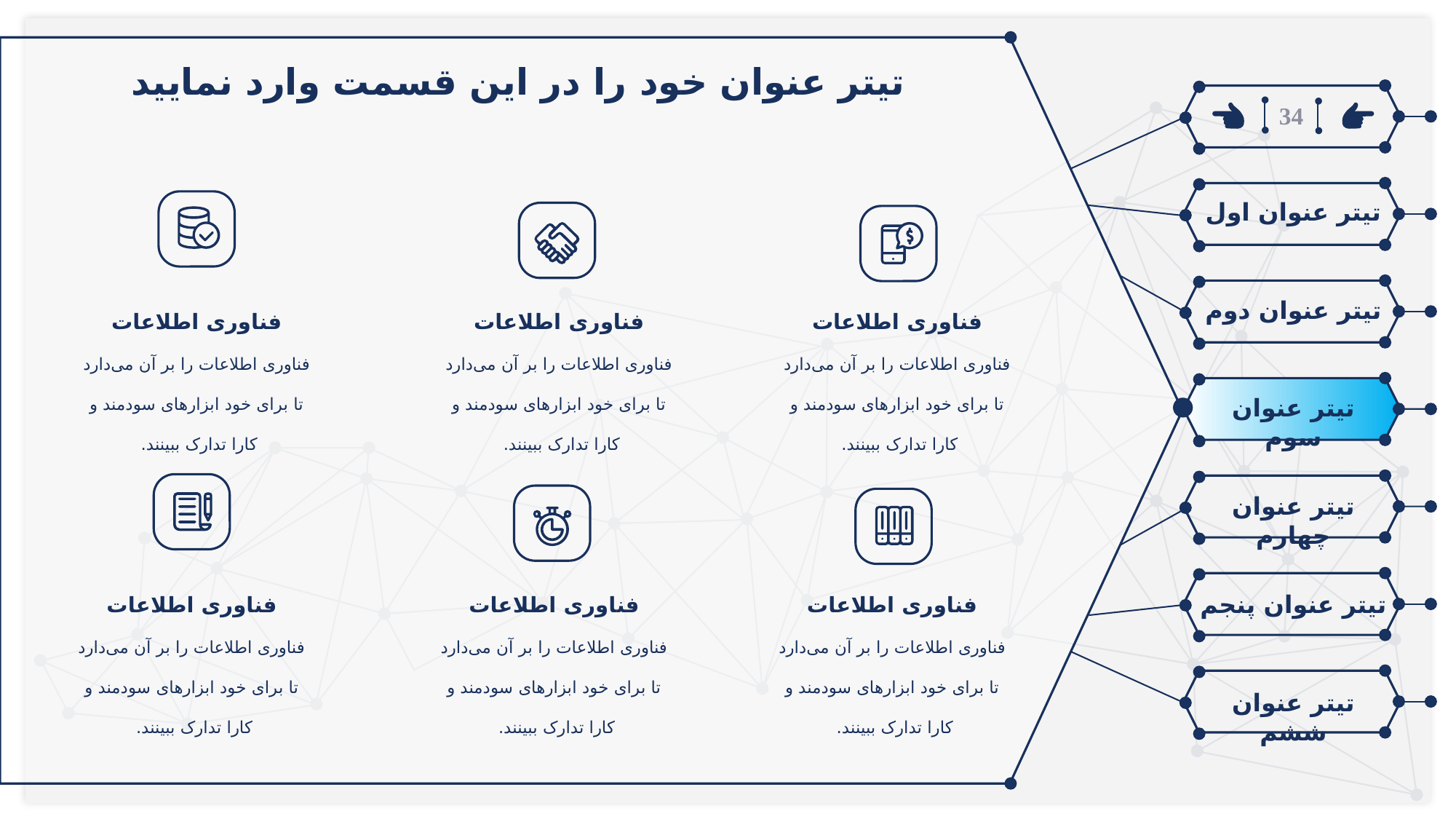

تیتر عنوان خود را در این قسمت وارد نمایید
34

تیتر عنوان اول

فناوری اطلاعات
فناوری اطلاعات را بر آن می‌دارد تا برای خود ابزارهای سودمند و کارا تدارک ببینند.
فناوری اطلاعات
فناوری اطلاعات را بر آن می‌دارد تا برای خود ابزارهای سودمند و کارا تدارک ببینند.
فناوری اطلاعات
فناوری اطلاعات را بر آن می‌دارد تا برای خود ابزارهای سودمند و کارا تدارک ببینند.
تیتر عنوان دوم
تیتر عنوان سوم

تیتر عنوان چهارم

فناوری اطلاعات
فناوری اطلاعات را بر آن می‌دارد تا برای خود ابزارهای سودمند و کارا تدارک ببینند.
فناوری اطلاعات
فناوری اطلاعات را بر آن می‌دارد تا برای خود ابزارهای سودمند و کارا تدارک ببینند.
فناوری اطلاعات
فناوری اطلاعات را بر آن می‌دارد تا برای خود ابزارهای سودمند و کارا تدارک ببینند.
تیتر عنوان پنجم
تیتر عنوان ششم